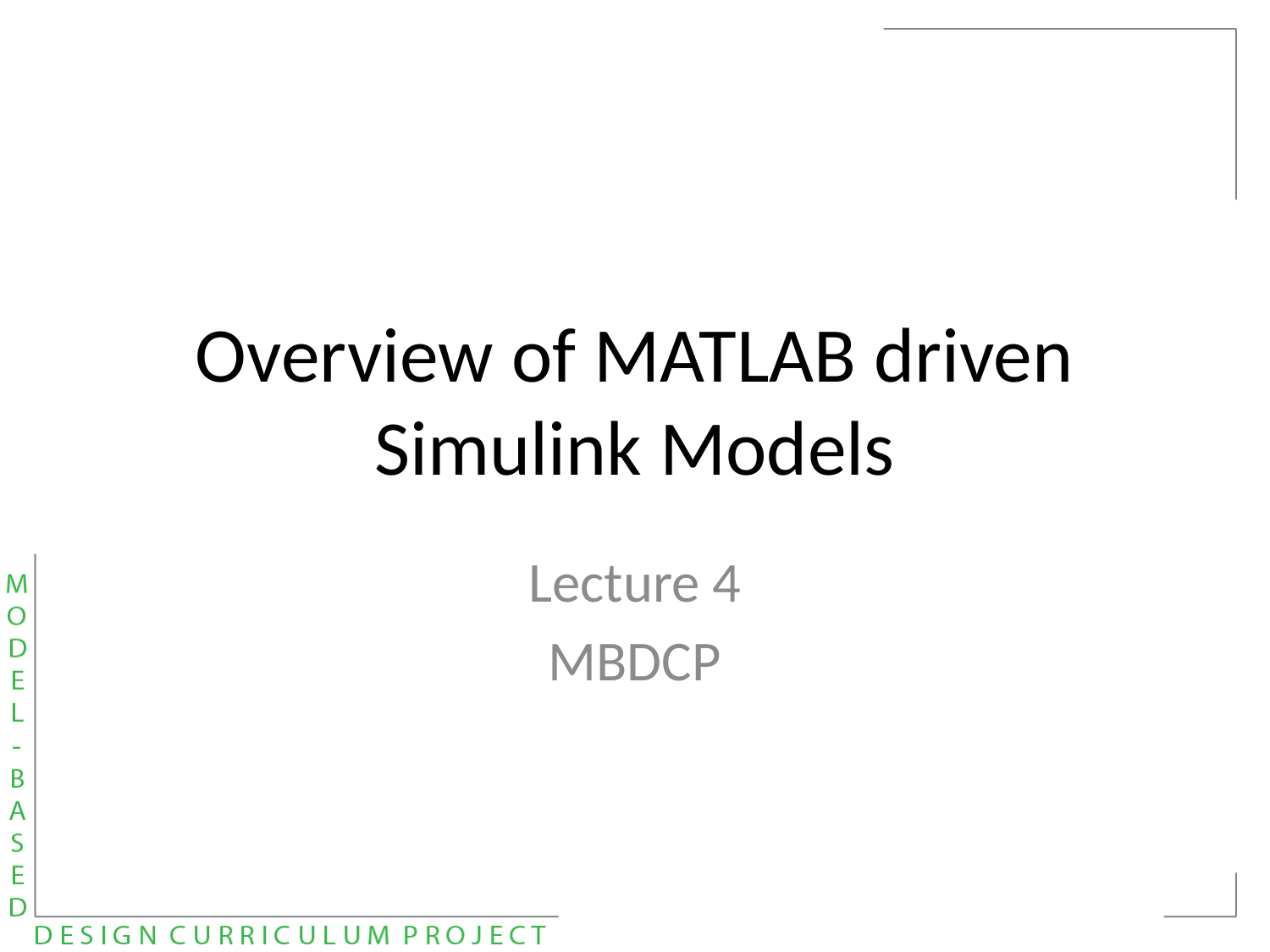

# Overview of MATLAB driven Simulink Models
Lecture 4
MBDCP